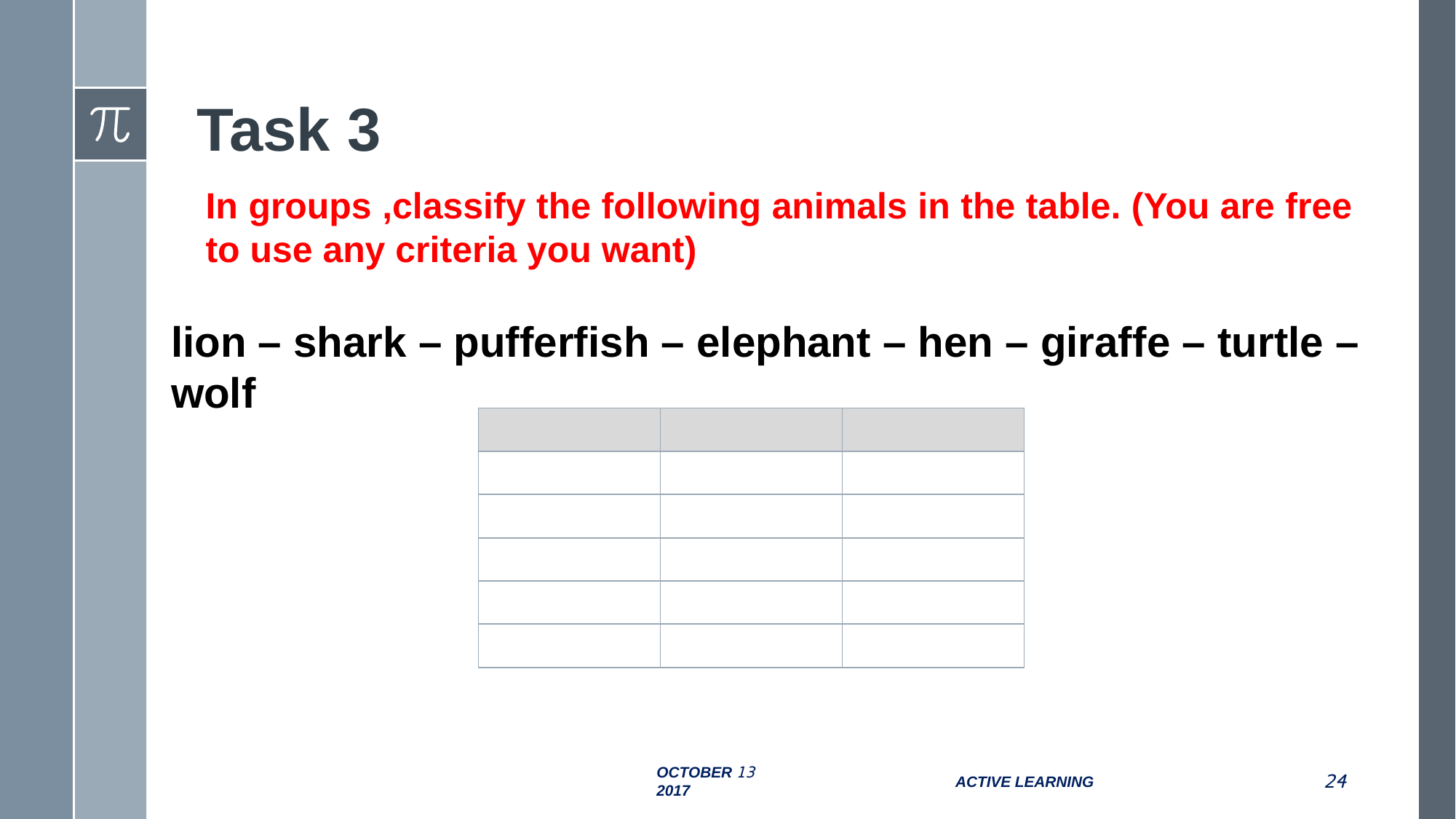

# Task 3
In groups ,classify the following animals in the table. (You are free to use any criteria you want)​

lion – shark – pufferfish – elephant – hen – giraffe – turtle – wolf
| ​ | ​ |  |
| --- | --- | --- |
| ​ | ​ |  |
| ​ | ​ |  |
| ​ | ​ |  |
| ​ | ​ |  |
| ​ | ​ |  |
13 October 2017
Active Learning
24